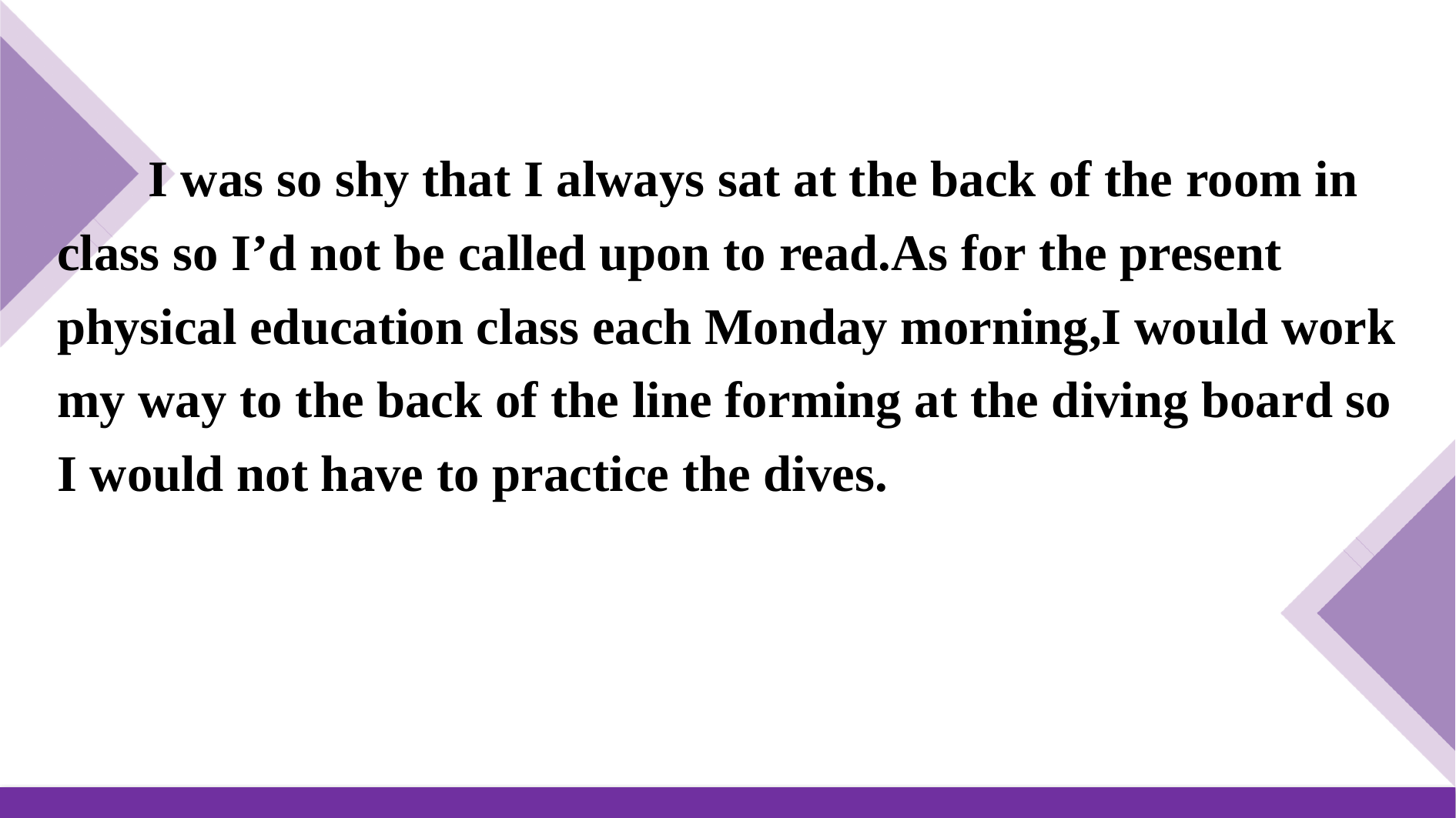

I was so shy that I always sat at the back of the room in class so I’d not be called upon to read.As for the present physical education class each Monday morning,I would work my way to the back of the line forming at the diving board so I would not have to practice the dives.